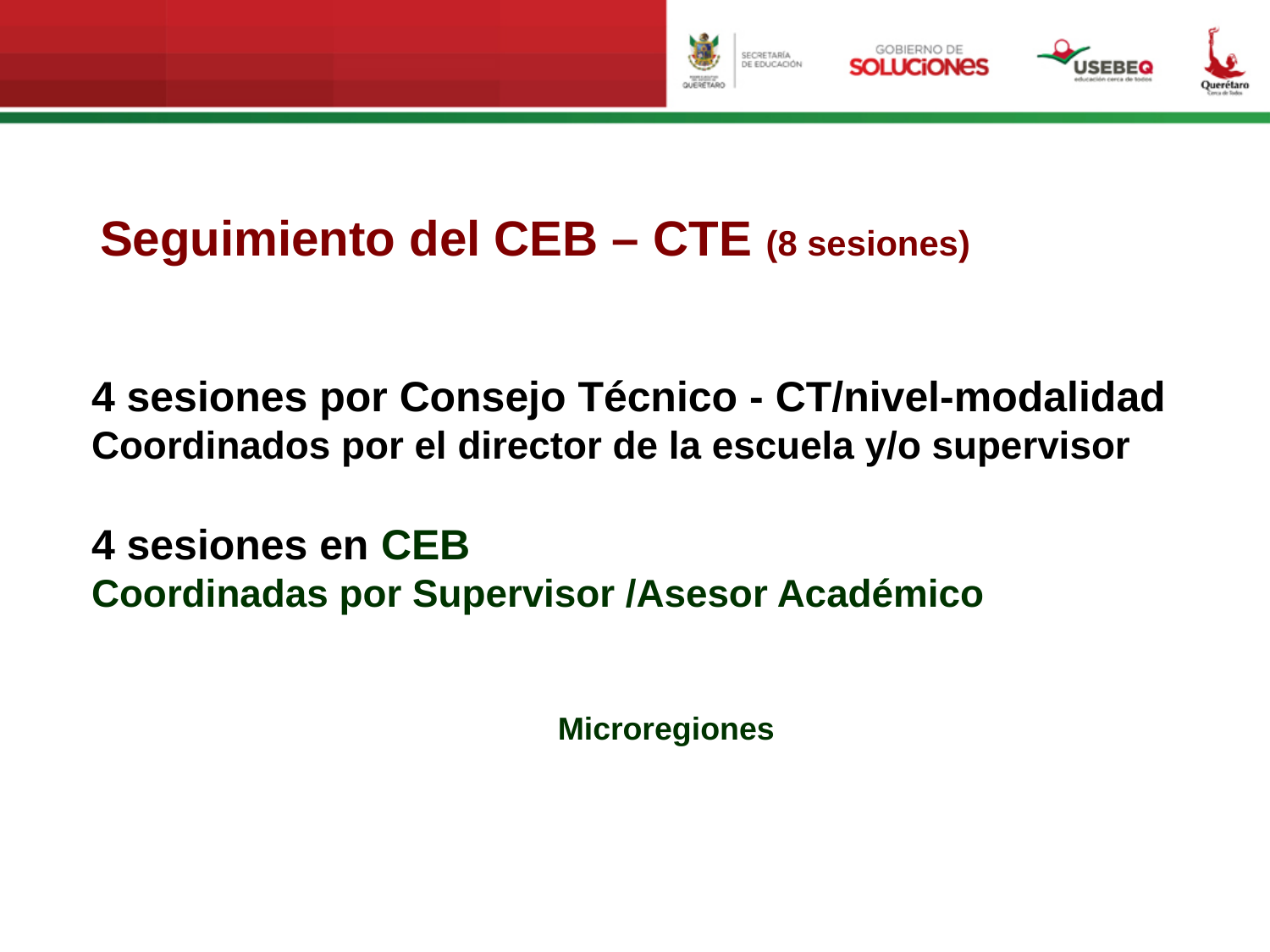

Seguimiento del CEB – CTE (8 sesiones)
4 sesiones por Consejo Técnico - CT/nivel-modalidad
Coordinados por el director de la escuela y/o supervisor

4 sesiones en CEB
Coordinadas por Supervisor /Asesor Académico

Microregiones